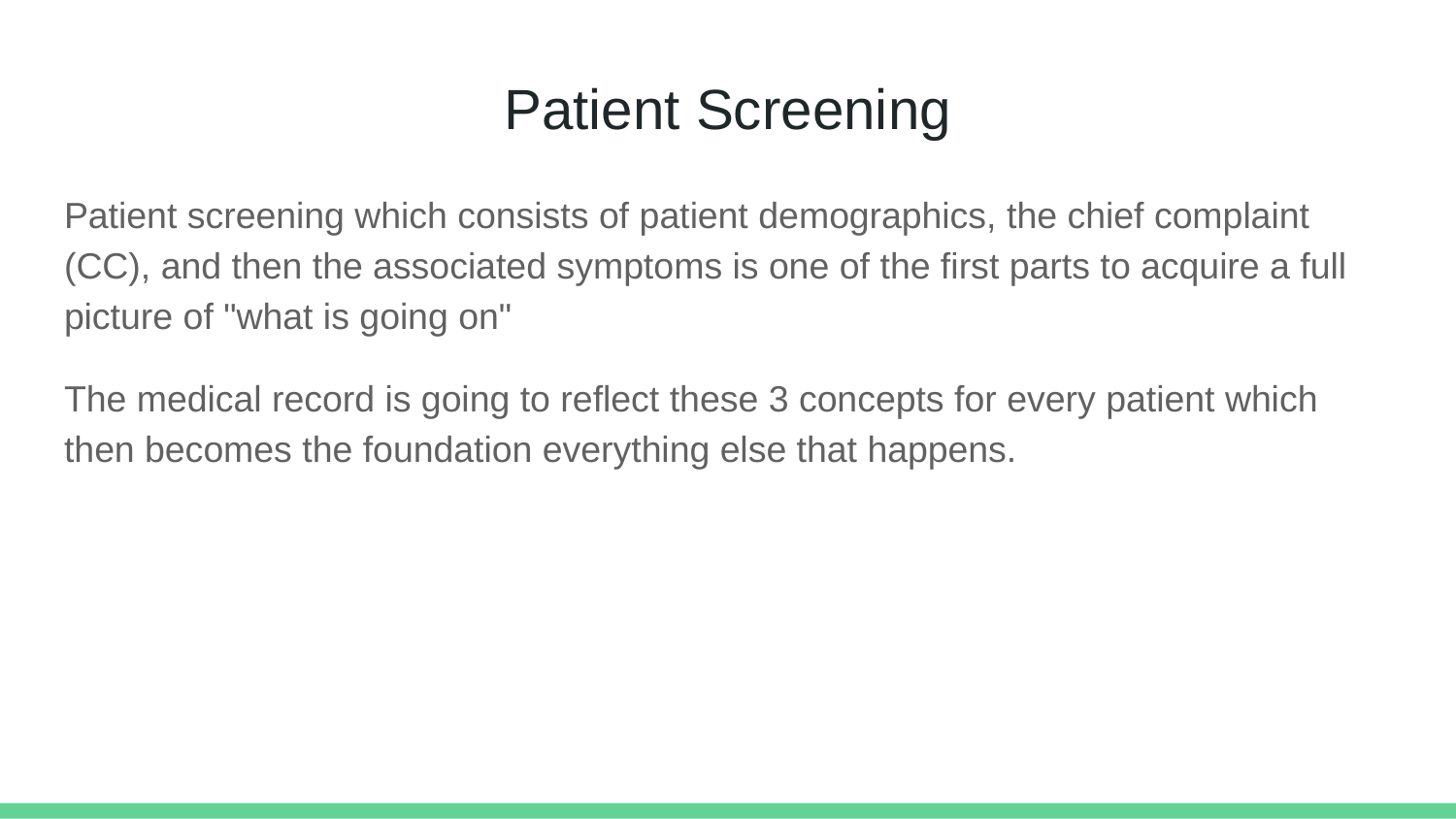

# Patient Screening
Patient screening which consists of patient demographics, the chief complaint (CC), and then the associated symptoms is one of the first parts to acquire a full picture of "what is going on"
The medical record is going to reflect these 3 concepts for every patient which then becomes the foundation everything else that happens.